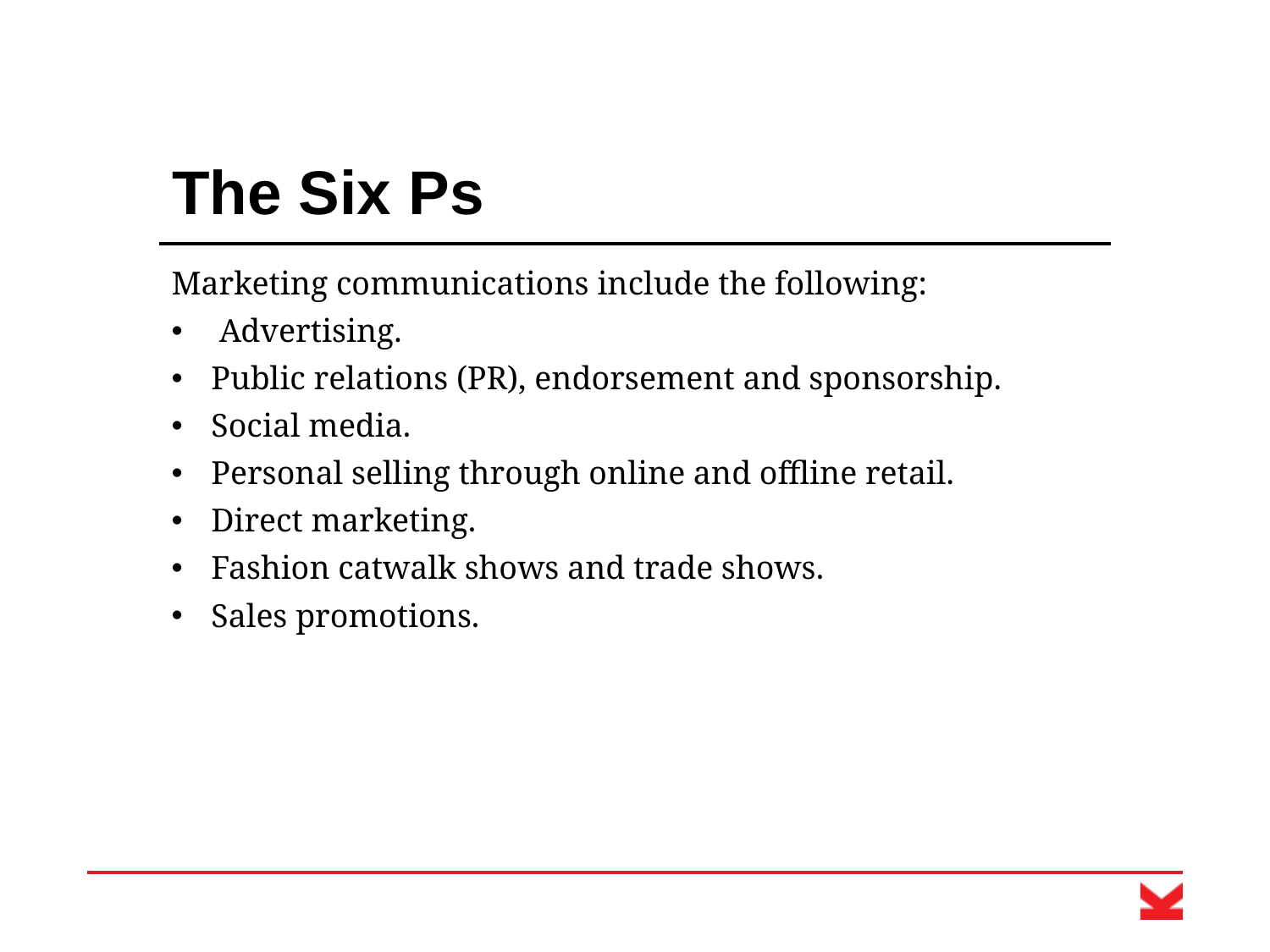

# The Six Ps
Marketing communications include the following:
Advertising.
Public relations (PR), endorsement and sponsorship.
Social media.
Personal selling through online and offline retail.
Direct marketing.
Fashion catwalk shows and trade shows.
Sales promotions.